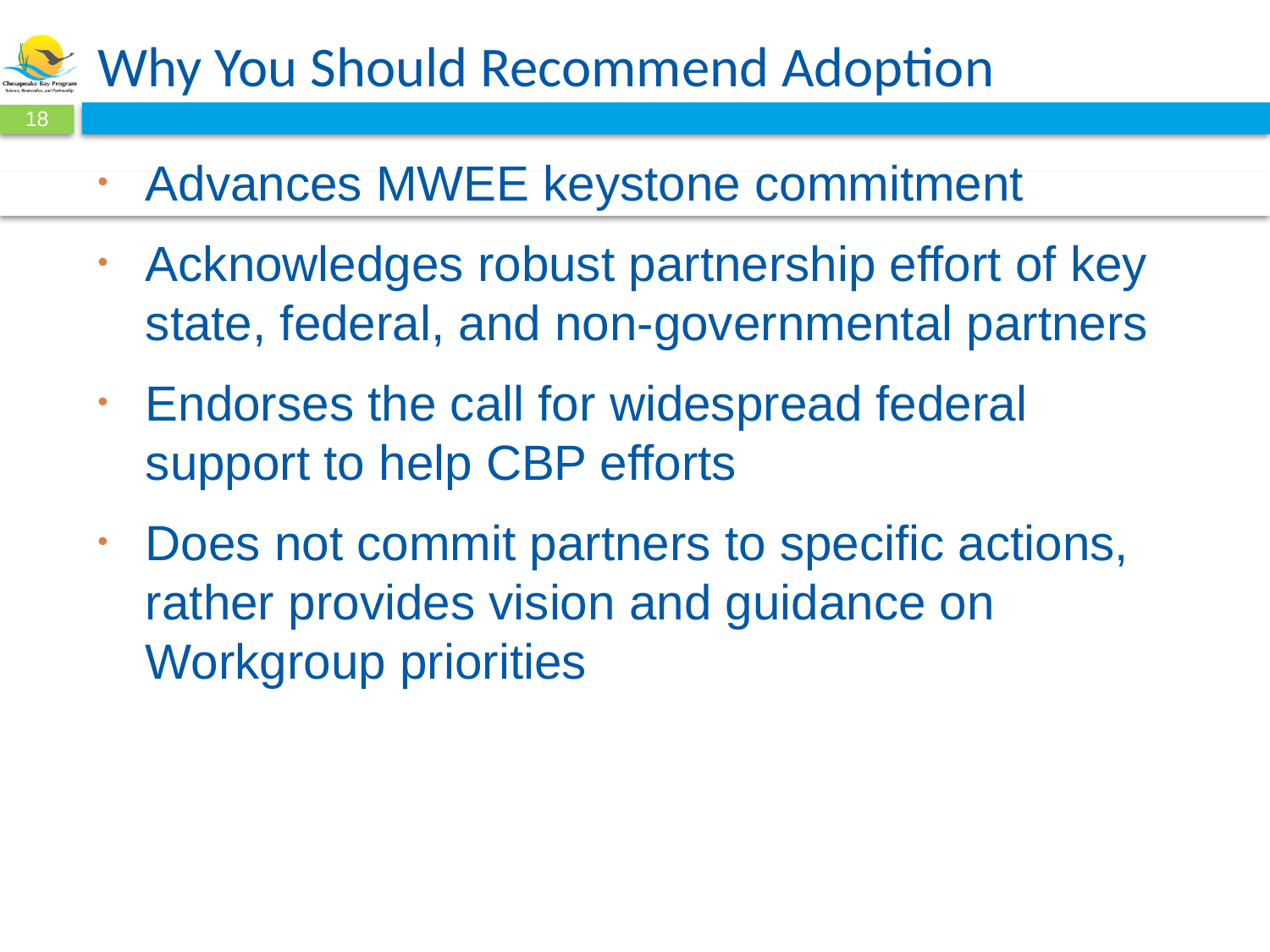

# Why You Should Recommend Adoption
18
Advances MWEE keystone commitment
Acknowledges robust partnership effort of key state, federal, and non-governmental partners
Endorses the call for widespread federal support to help CBP efforts
Does not commit partners to specific actions, rather provides vision and guidance on Workgroup priorities